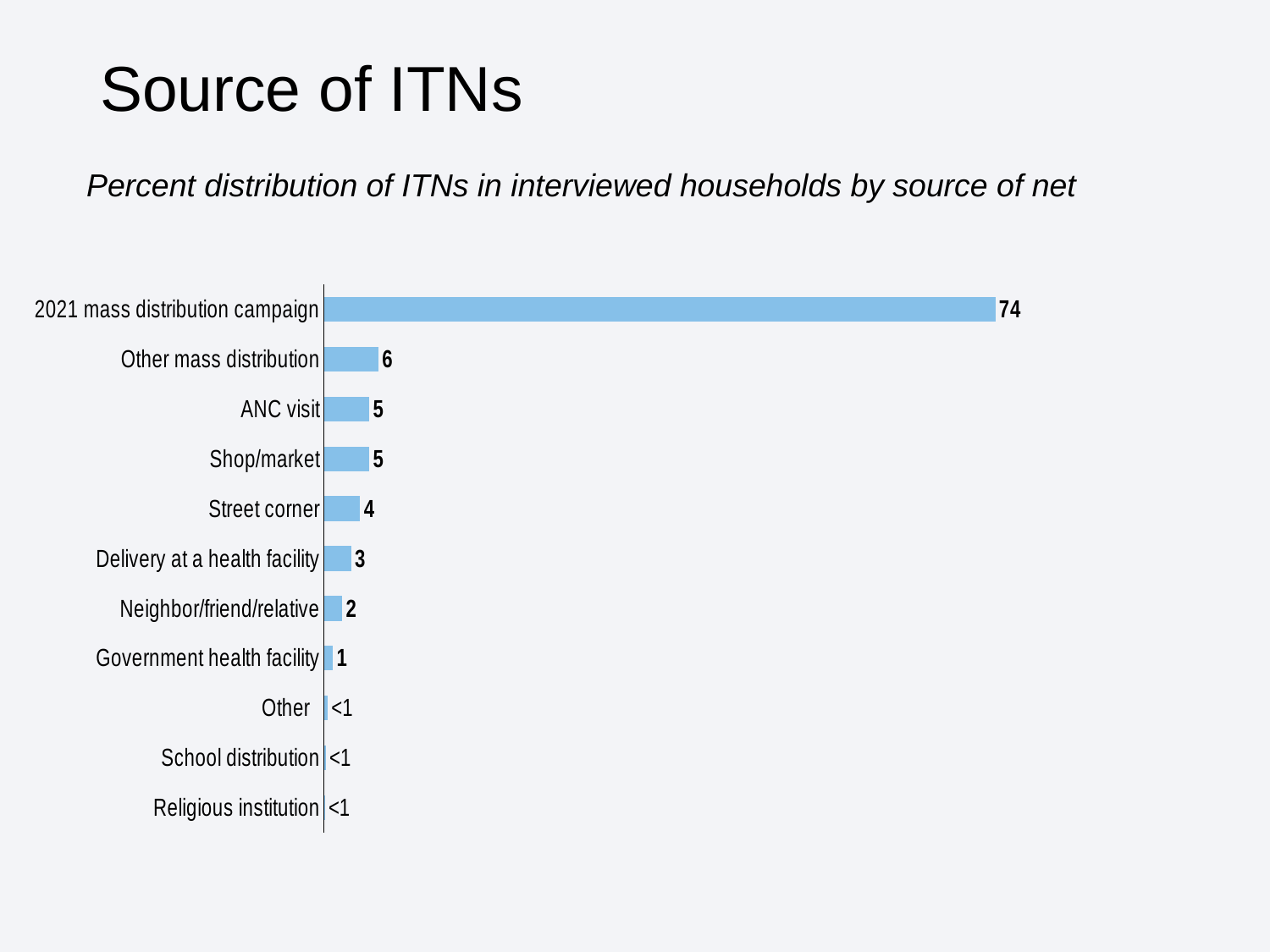

# Source of ITNs
Percent distribution of ITNs in interviewed households by source of net

### Chart

| Category | 2021 mass distribution campaign |
|---|---|
| 2021 mass distribution campaign | 74.0 |
| Other mass distribution | 6.0 |
| ANC visit | 5.0 |
| Shop/market | 5.0 |
| Street corner | 4.0 |
| Delivery at a health facility | 3.0 |
| Neighbor/friend/relative | 2.0 |
| Government health facility | 1.0 |
| Other   | 0.4 |
| School distribution | 0.2 |
| Religious institution | 0.1 |